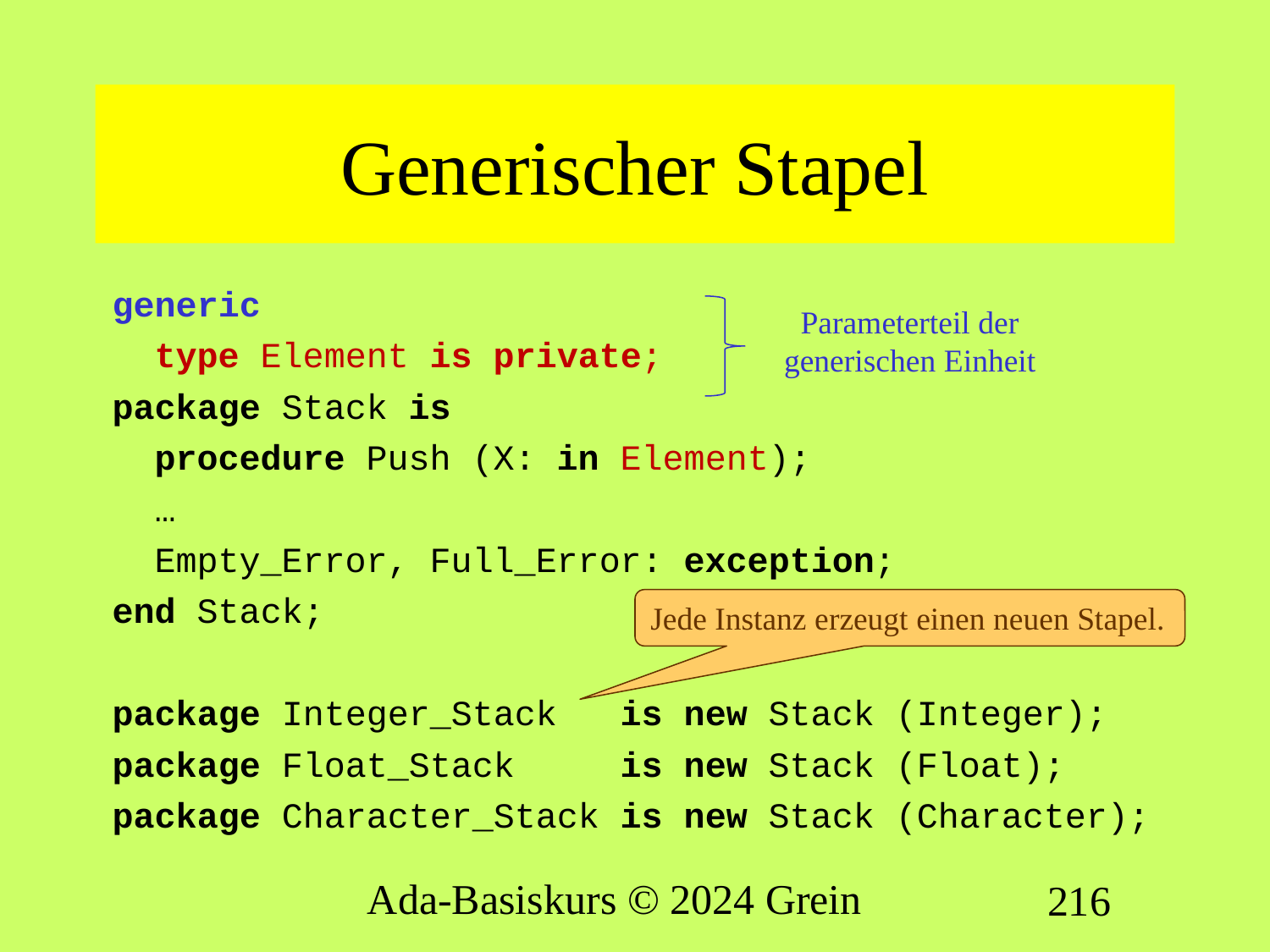

# Generischer Stapel
generic
  type Element is private;
package Stack is
  procedure Push (X: in Element);
  …
  Empty_Error, Full_Error: exception;
end Stack;

package Integer_Stack   is new Stack (Integer);
package Float_Stack     is new Stack (Float);
package Character_Stack is new Stack (Character);

Parameterteil der generischen Einheit
Jede Instanz erzeugt einen neuen Stapel.
Ada-Basiskurs © 2024 Grein
216